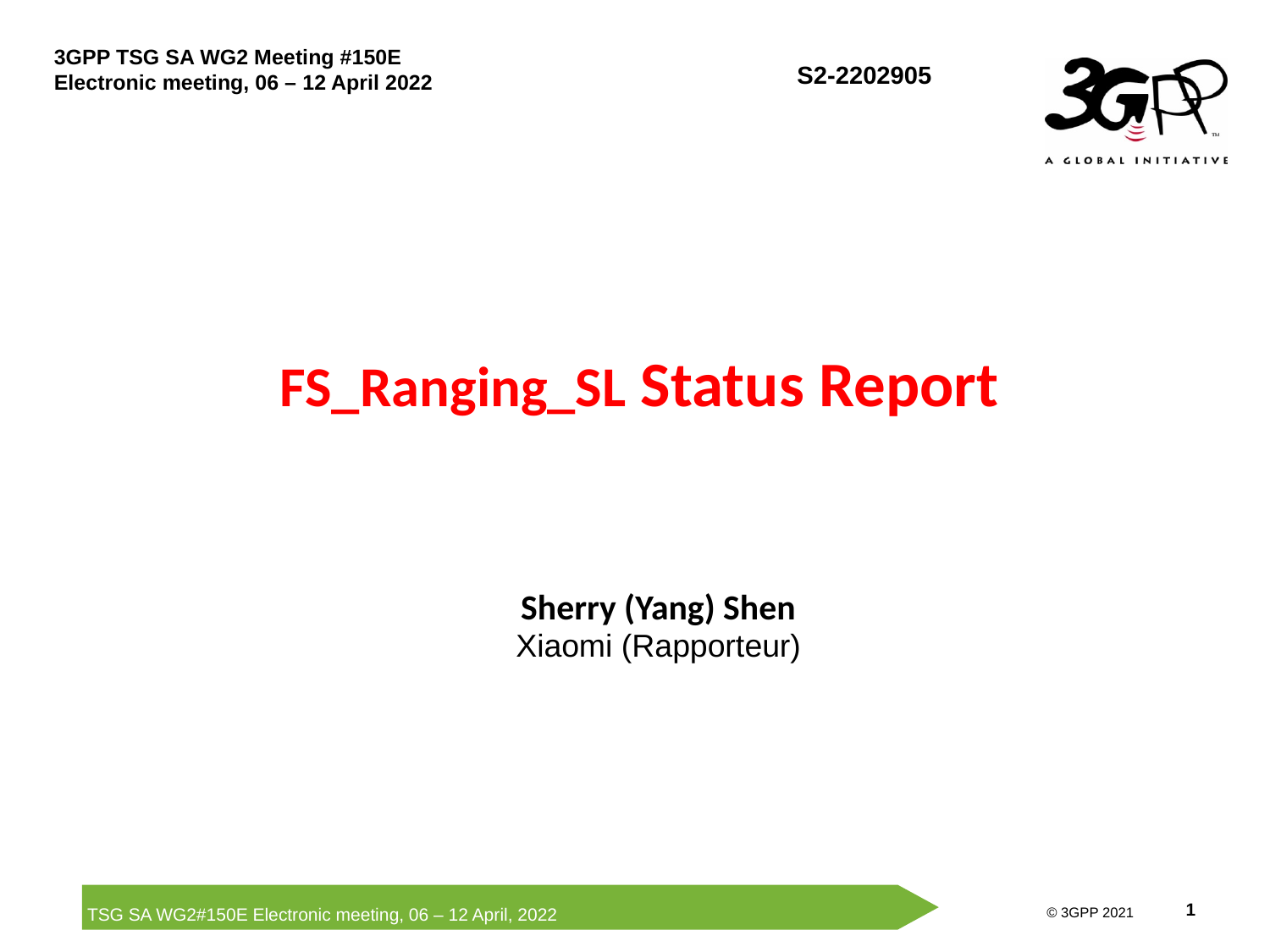

S2-2202905
# FS_Ranging_SL Status Report
Sherry (Yang) Shen
Xiaomi (Rapporteur)